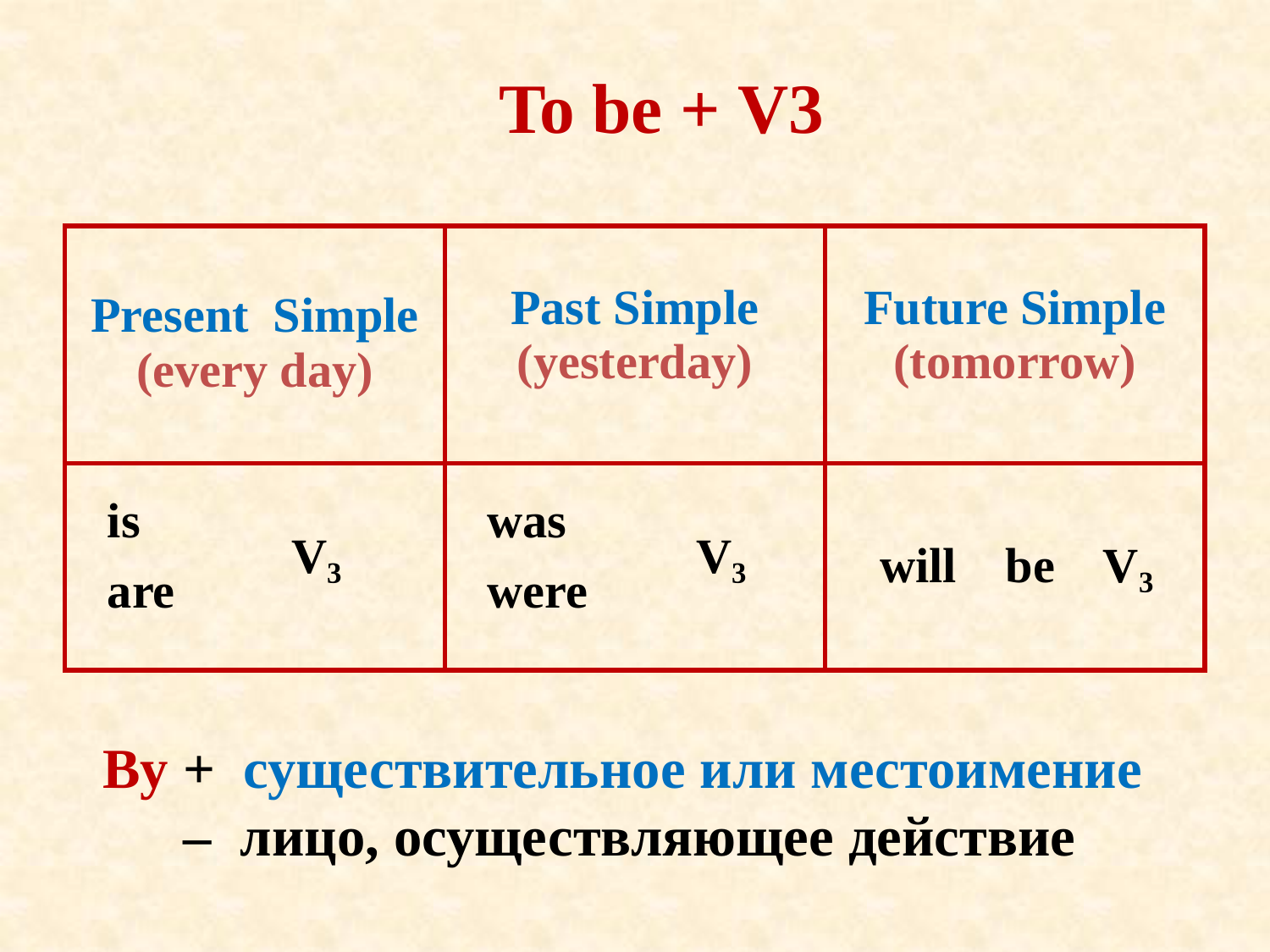

To be + V3
| Present Simple (every day) | Past Simple (yesterday) | Future Simple (tomorrow) |
| --- | --- | --- |
|  |  |  |
is
               V₃
are
was
                 V₃
were

 will    be    V₃
By +  существительное или местоимение
 –  лицо, осуществляющее действие